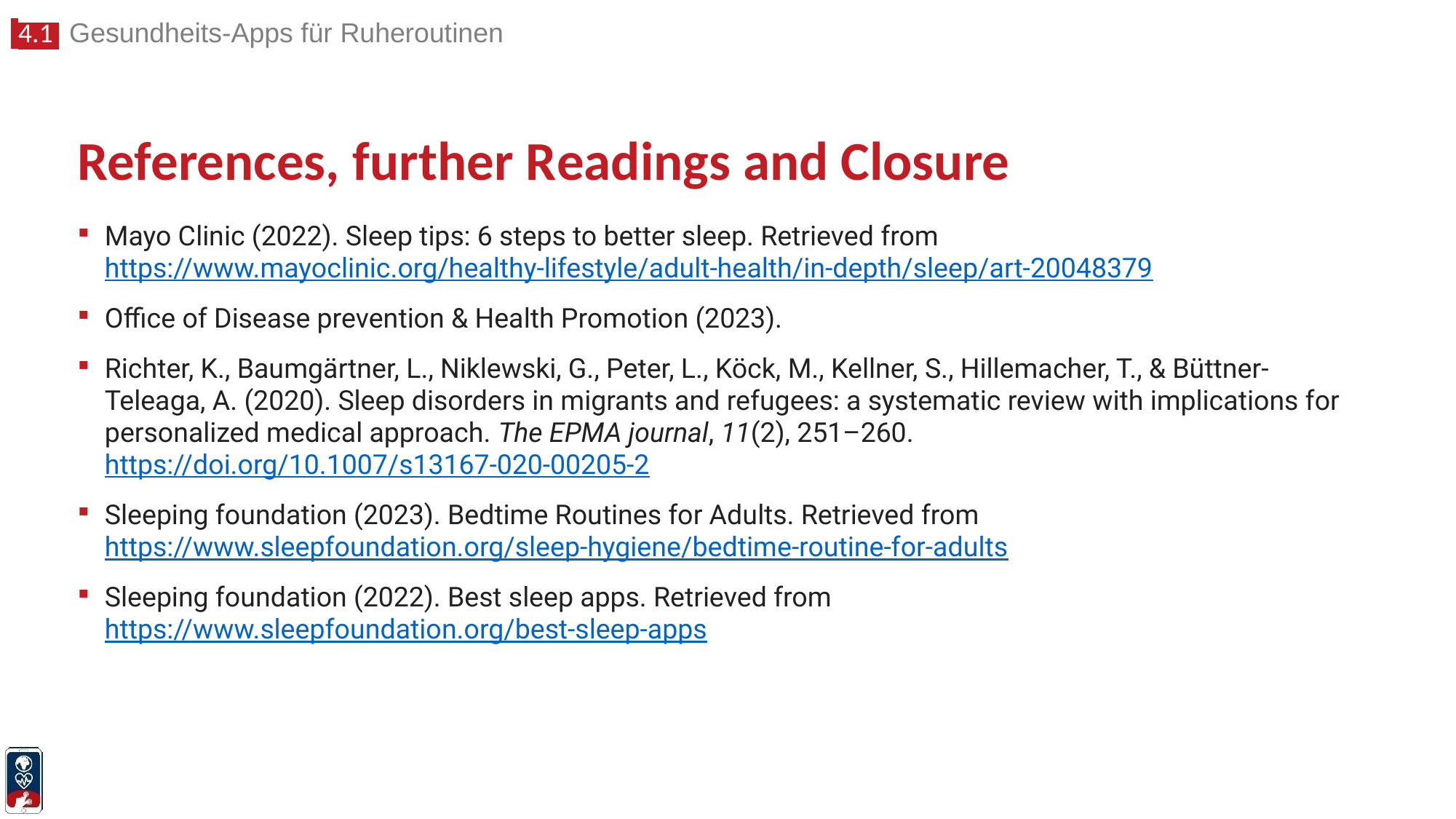

# References, further Readings and Closure
Mayo Clinic (2022). Sleep tips: 6 steps to better sleep. Retrieved from https://www.mayoclinic.org/healthy-lifestyle/adult-health/in-depth/sleep/art-20048379
Office of Disease prevention & Health Promotion (2023).
Richter, K., Baumgärtner, L., Niklewski, G., Peter, L., Köck, M., Kellner, S., Hillemacher, T., & Büttner-Teleaga, A. (2020). Sleep disorders in migrants and refugees: a systematic review with implications for personalized medical approach. The EPMA journal, 11(2), 251–260. https://doi.org/10.1007/s13167-020-00205-2
Sleeping foundation (2023). Bedtime Routines for Adults. Retrieved from https://www.sleepfoundation.org/sleep-hygiene/bedtime-routine-for-adults
Sleeping foundation (2022). Best sleep apps. Retrieved from https://www.sleepfoundation.org/best-sleep-apps